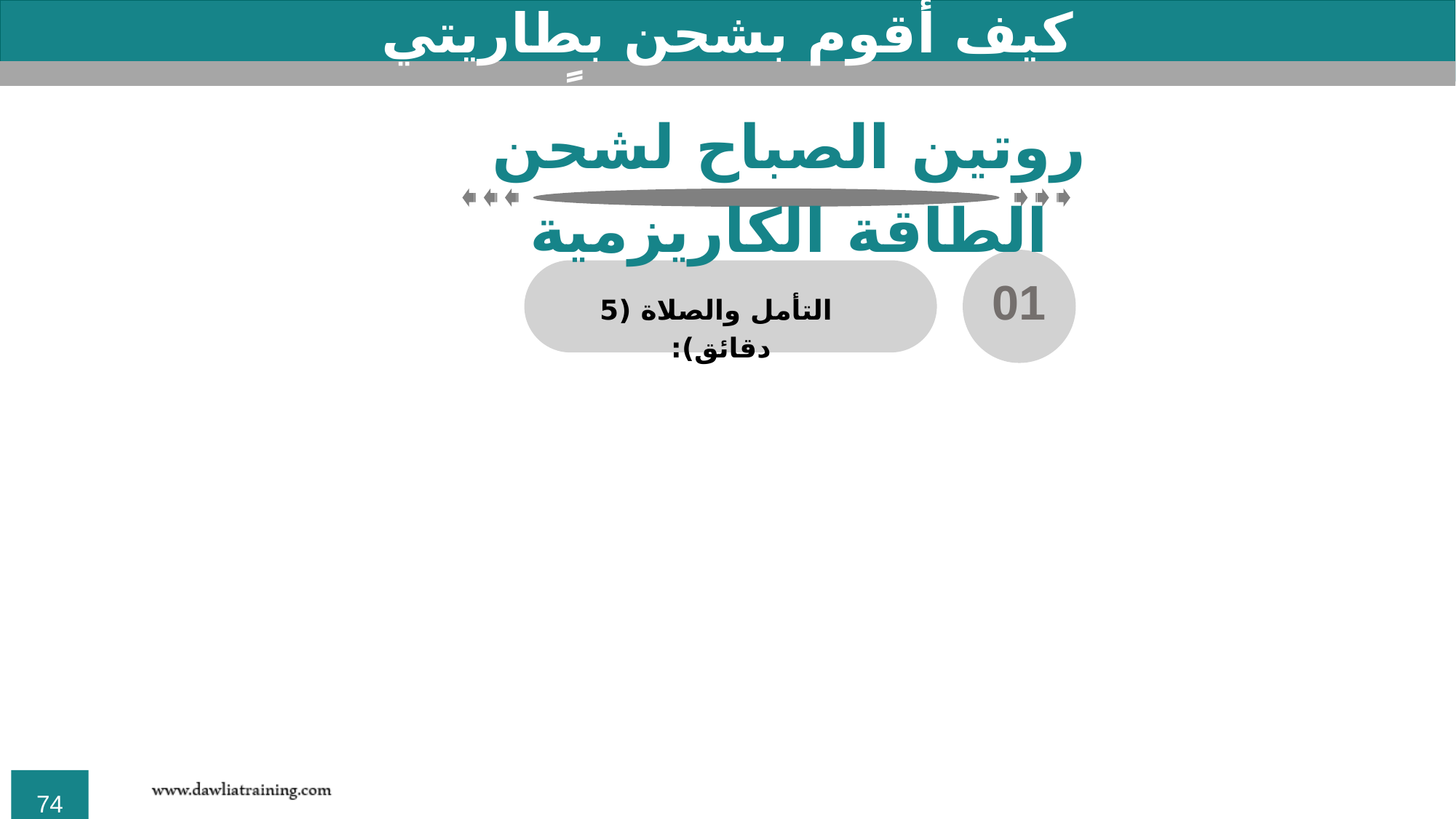

كيف أقوم بشحن بطاريتي الداخلية يومياً؟
روتين الصباح لشحن الطاقة الكاريزمية

01
التأمل والصلاة (5 دقائق):